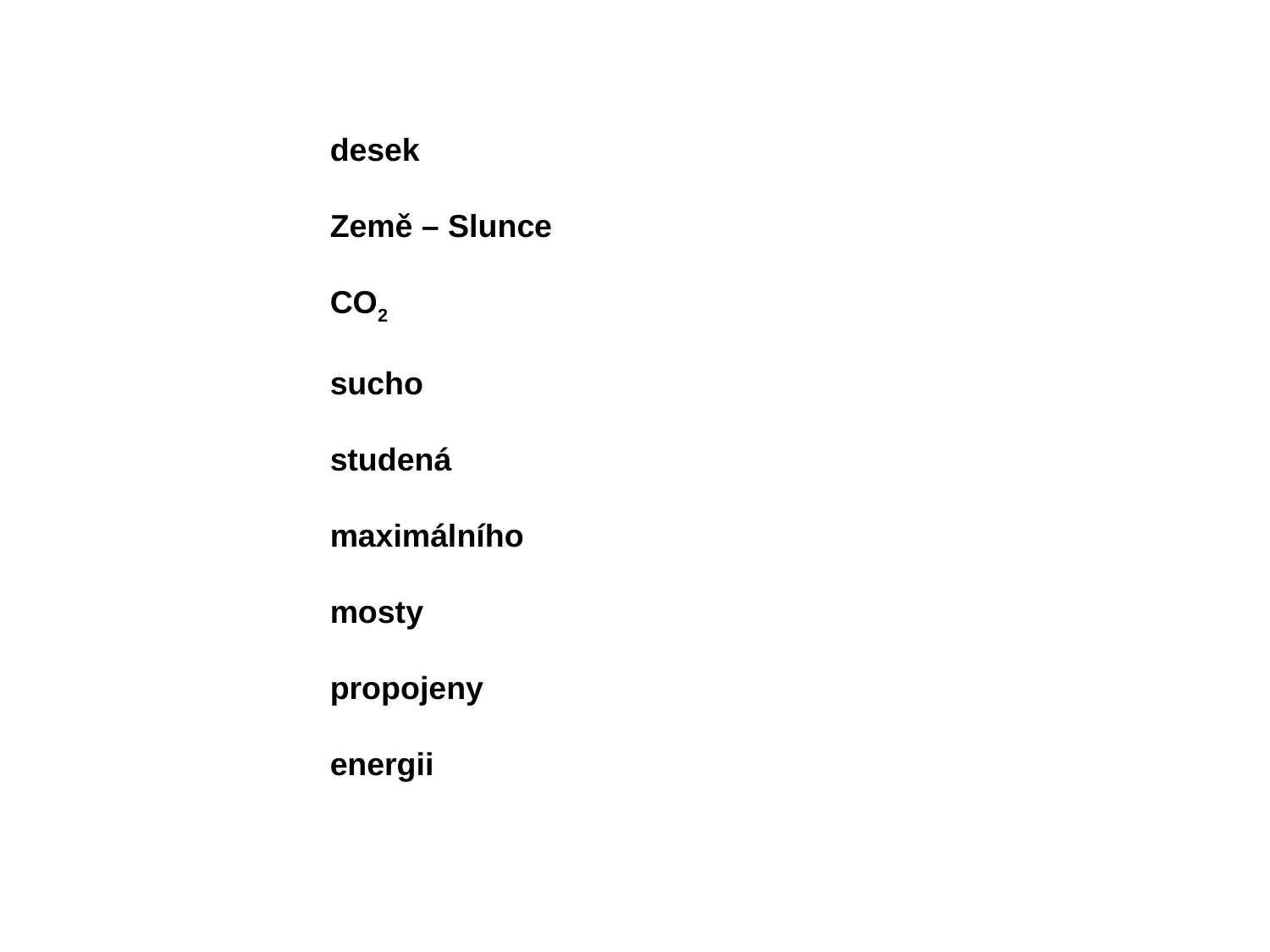

desek

Země – Slunce

CO2

sucho

studená

maximálního

mosty

propojeny

energii